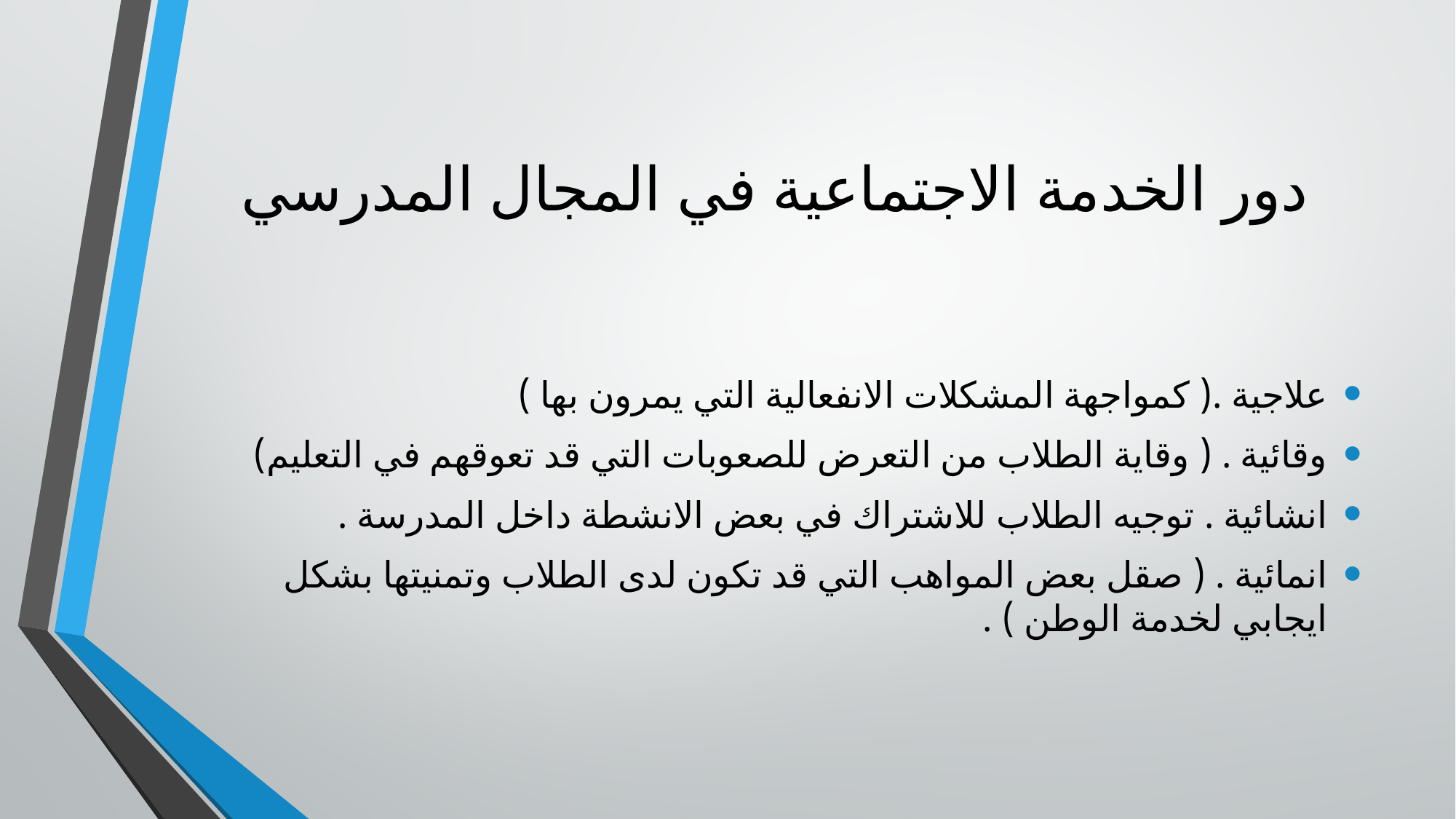

# دور الخدمة الاجتماعية في المجال المدرسي
علاجية .( كمواجهة المشكلات الانفعالية التي يمرون بها )
وقائية . ( وقاية الطلاب من التعرض للصعوبات التي قد تعوقهم في التعليم)
انشائية . توجيه الطلاب للاشتراك في بعض الانشطة داخل المدرسة .
انمائية . ( صقل بعض المواهب التي قد تكون لدى الطلاب وتمنيتها بشكل ايجابي لخدمة الوطن ) .